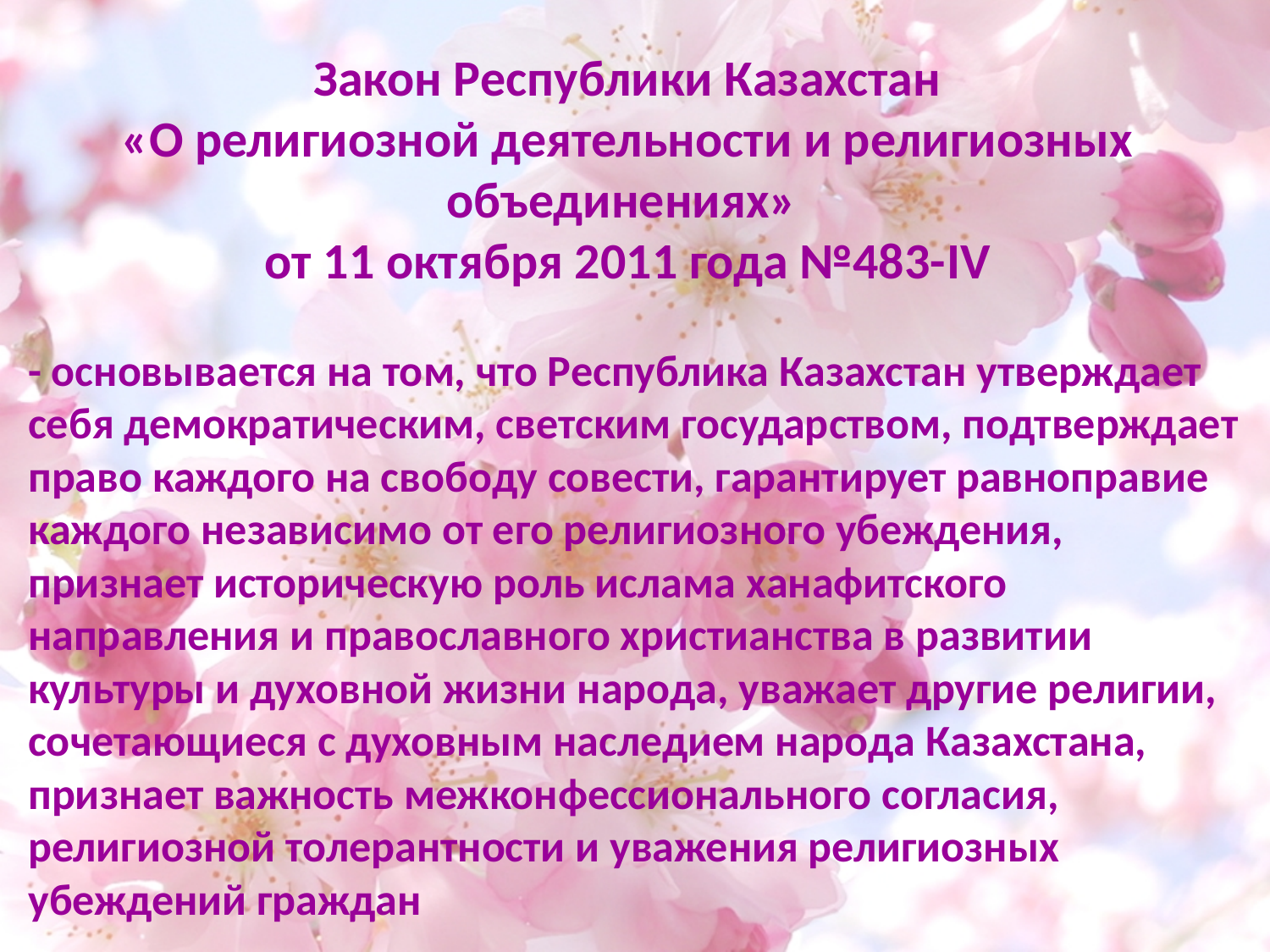

# Закон Республики Казахстан «О религиозной деятельности и религиозных объединениях» от 11 октября 2011 года №483-IV
- основывается на том, что Республика Казахстан утверждает себя демократическим, светским государством, подтверждает право каждого на свободу совести, гарантирует равноправие каждого независимо от его религиозного убеждения, признает историческую роль ислама ханафитского направления и православного христианства в развитии культуры и духовной жизни народа, уважает другие религии, сочетающиеся с духовным наследием народа Казахстана, признает важность межконфессионального согласия, религиозной толерантности и уважения религиозных убеждений граждан